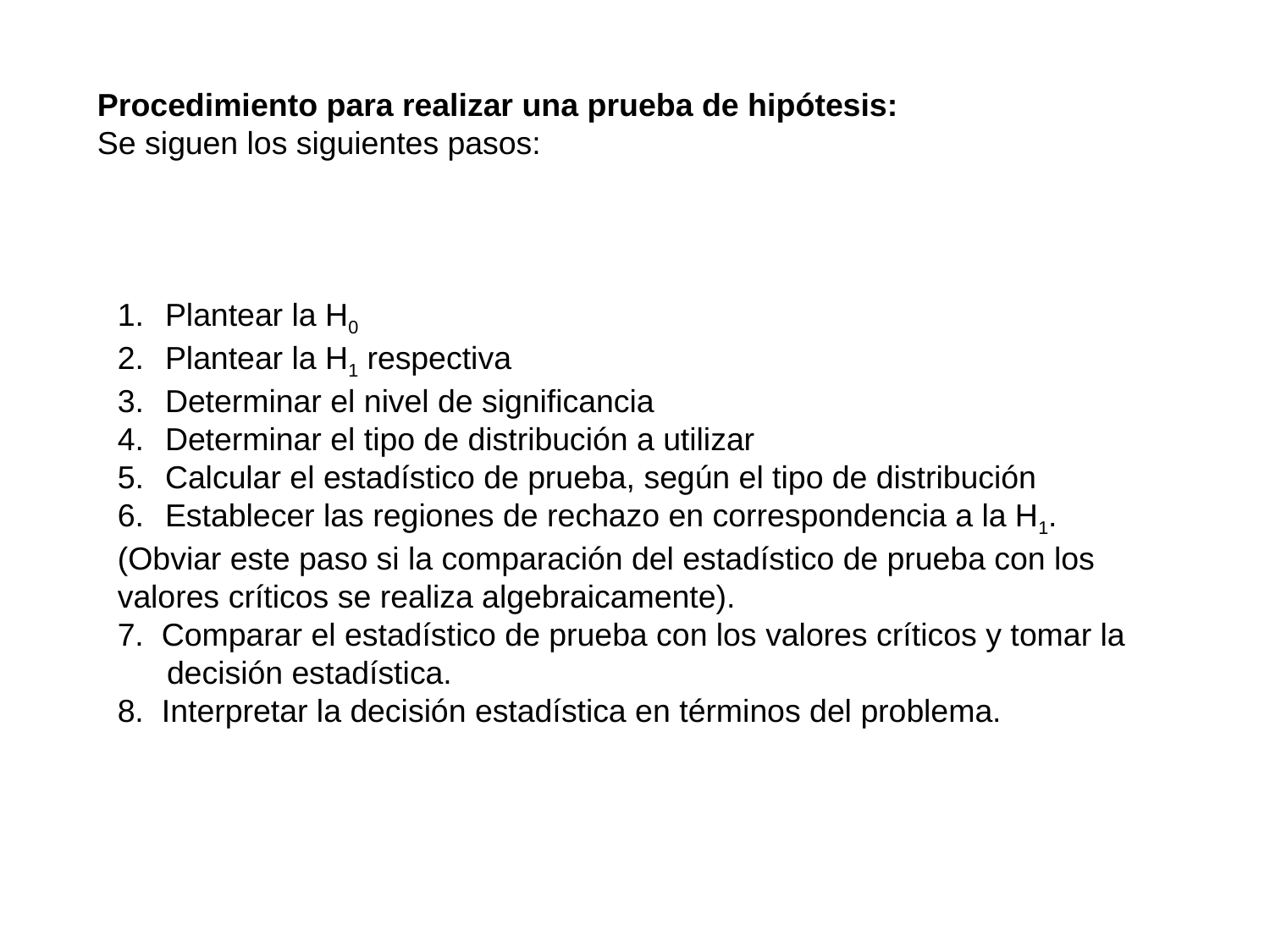

Procedimiento para realizar una prueba de hipótesis:
Se siguen los siguientes pasos:
Plantear la H0
Plantear la H1 respectiva
Determinar el nivel de significancia
Determinar el tipo de distribución a utilizar
Calcular el estadístico de prueba, según el tipo de distribución
Establecer las regiones de rechazo en correspondencia a la H1.
(Obviar este paso si la comparación del estadístico de prueba con los valores críticos se realiza algebraicamente).
7.  Comparar el estadístico de prueba con los valores críticos y tomar la decisión estadística.
8.  Interpretar la decisión estadística en términos del problema.